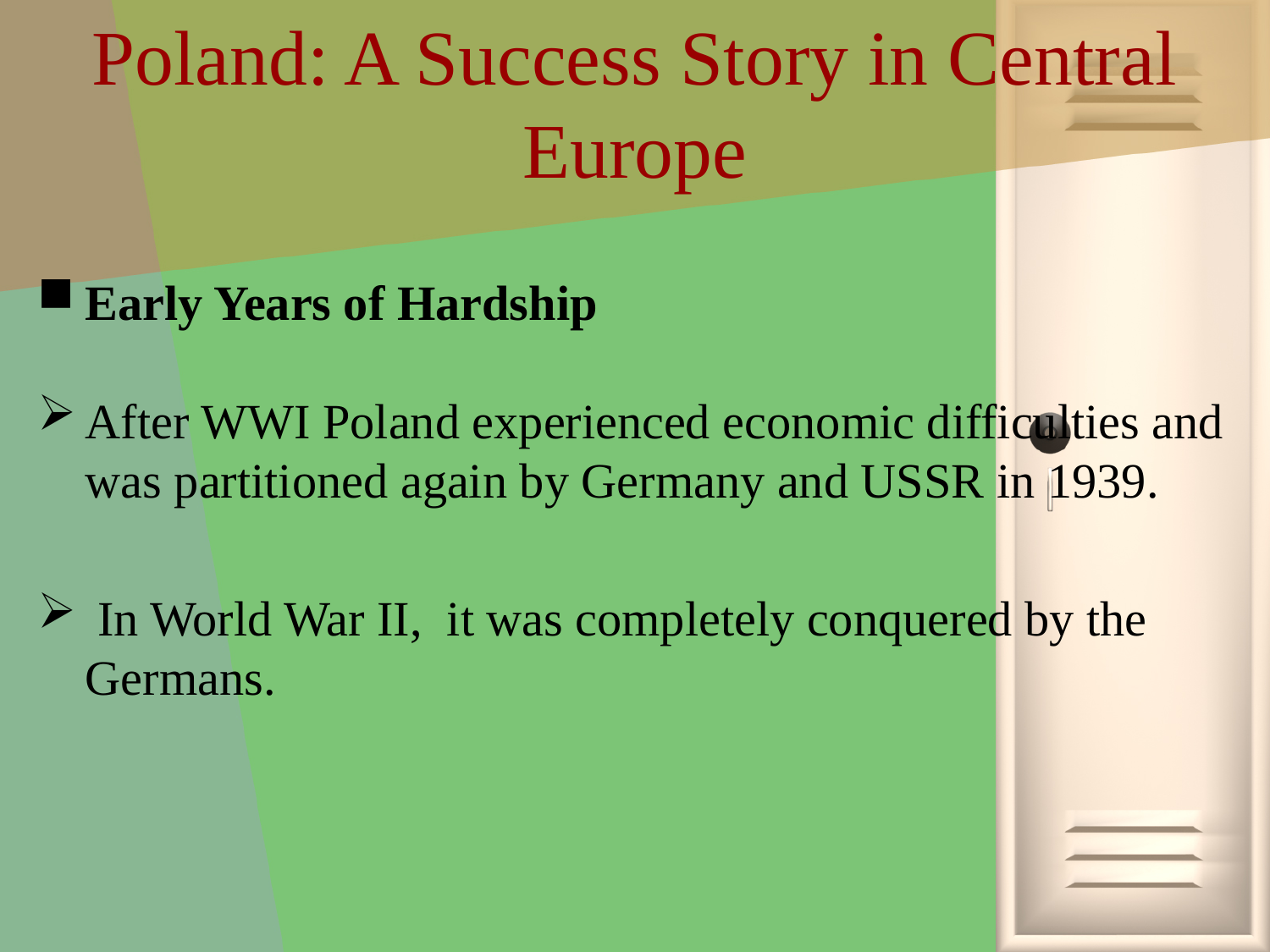

# Poland: A Success Story in Central Europe
Early Years of Hardship

After WWI Poland experienced economic difficulties and was partitioned again by Germany and USSR in 1939.

 In World War II,  it was completely conquered by the Germans.